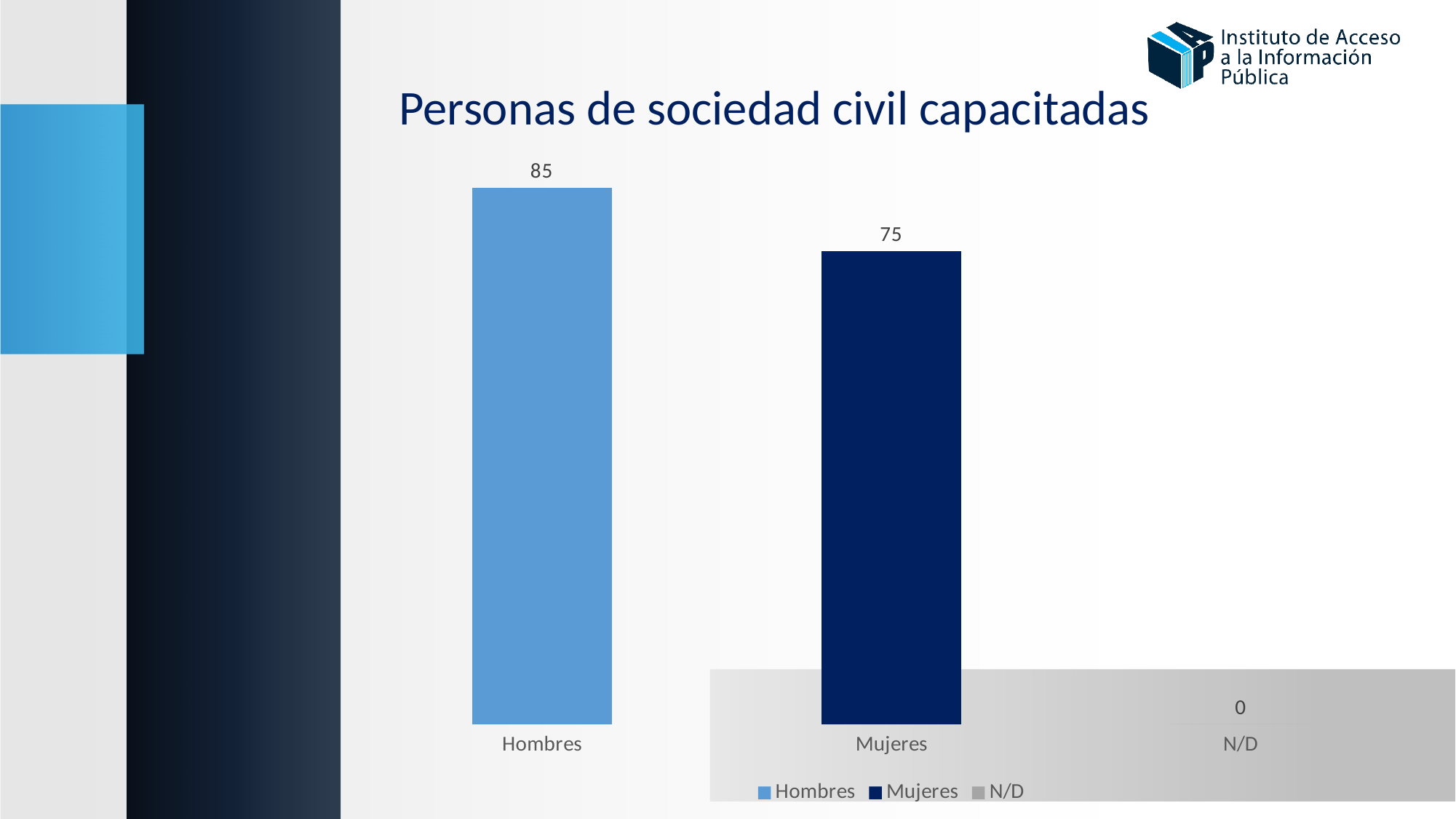

# Personas de sociedad civil capacitadas

### Chart

| Category | Sociedad civil en general |
|---|---|
| Hombres | 85.0 |
| Mujeres | 75.0 |
| N/D | 0.0 |